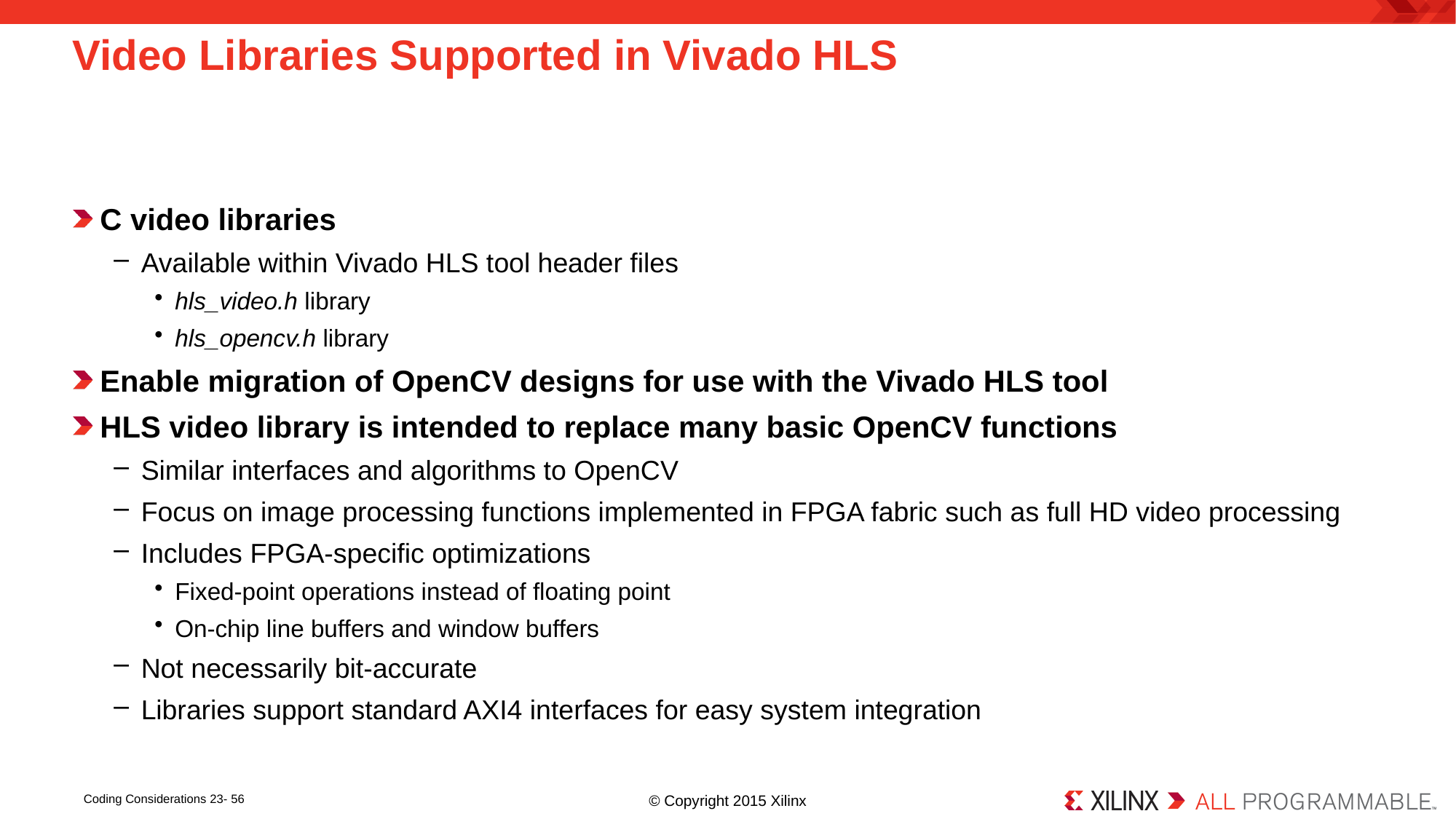

# Video Libraries Supported in Vivado HLS
C video libraries
Available within Vivado HLS tool header files
hls_video.h library
hls_opencv.h library
Enable migration of OpenCV designs for use with the Vivado HLS tool
HLS video library is intended to replace many basic OpenCV functions
Similar interfaces and algorithms to OpenCV
Focus on image processing functions implemented in FPGA fabric such as full HD video processing
Includes FPGA-specific optimizations
Fixed-point operations instead of floating point
On-chip line buffers and window buffers
Not necessarily bit-accurate
Libraries support standard AXI4 interfaces for easy system integration

Coding Considerations 23- 56
© Copyright 2015 Xilinx